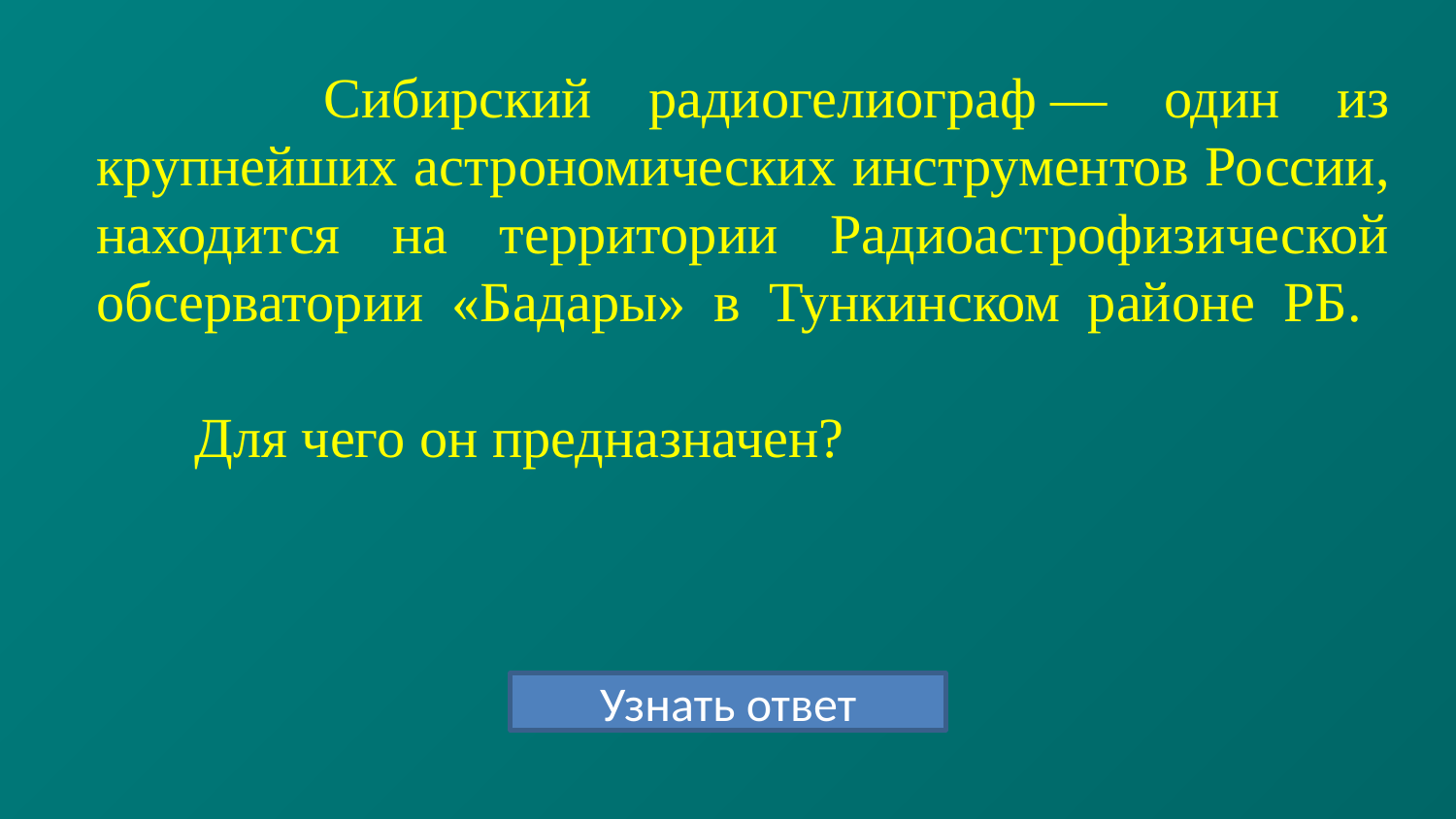

Сибирский радиогелиограф — один из крупнейших астрономических инструментов России, находится на территории Радиоастрофизической обсерватории «Бадары» в Тункинском районе РБ.
       Для чего он предназначен?